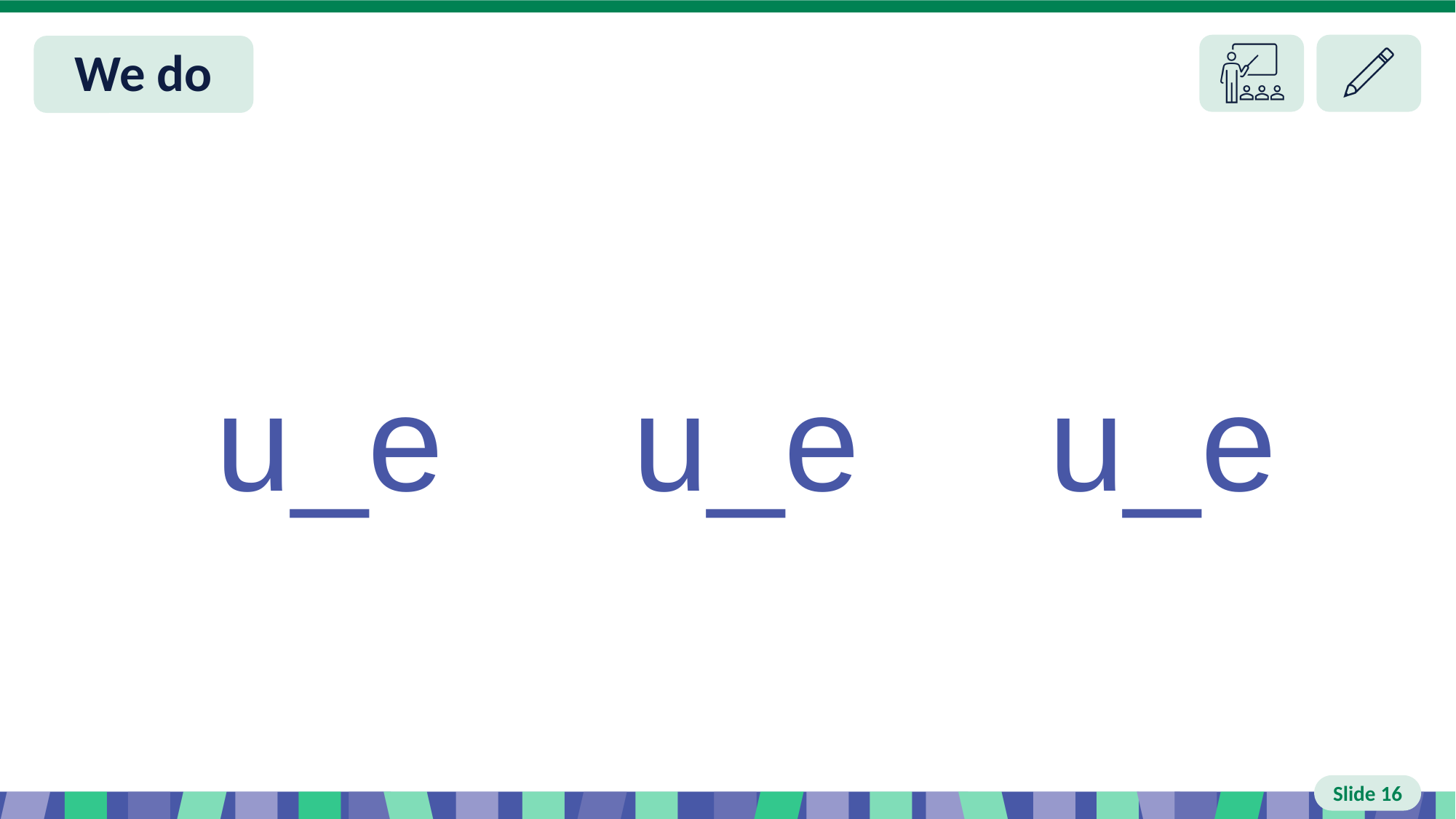

# Slide 16 We do
 u_e     u_e     u_e